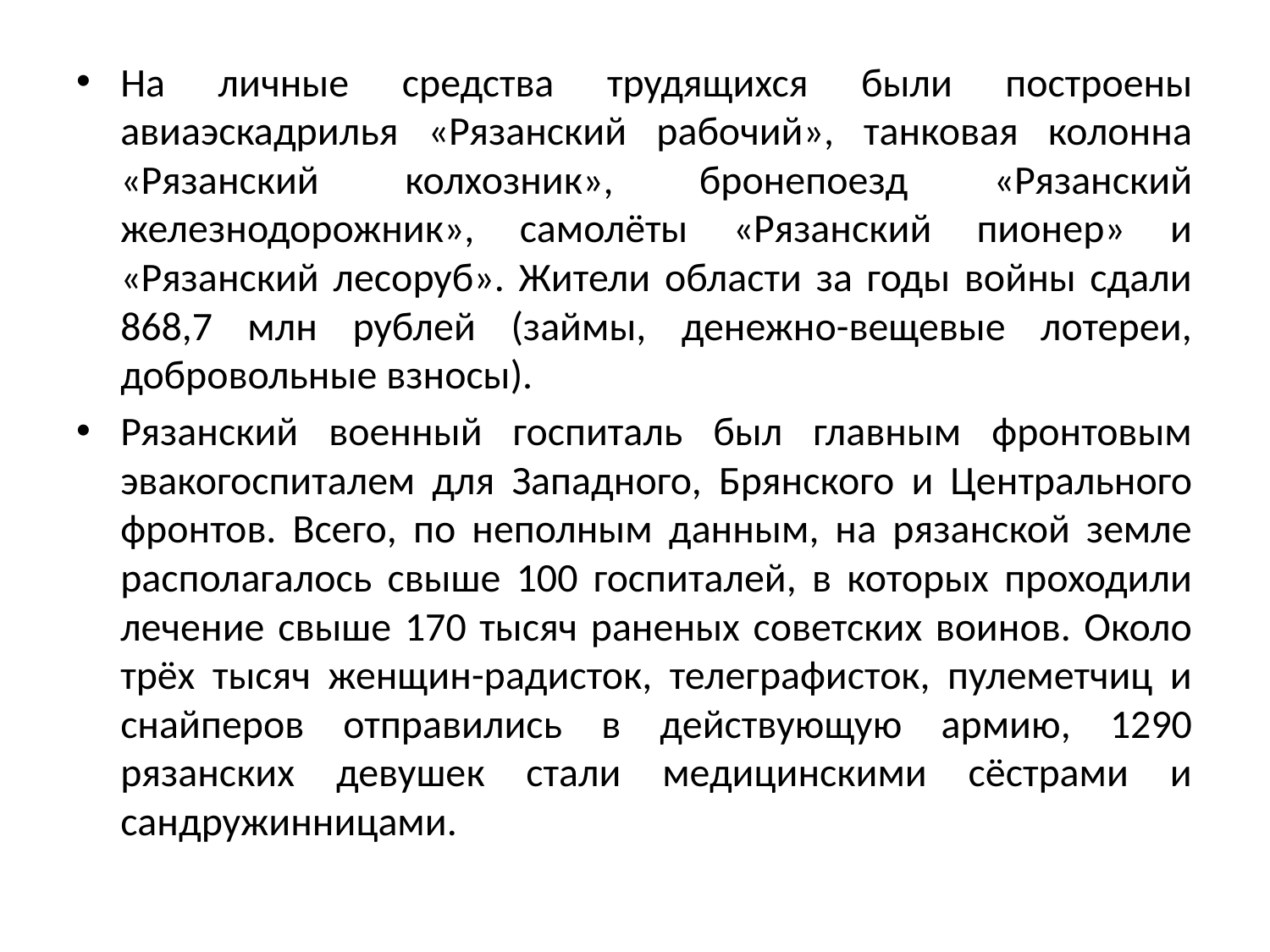

На личные средства трудящихся были построены авиаэскадрилья «Рязанский рабочий», танковая колонна «Рязанский колхозник», бронепоезд «Рязанский железнодорожник», самолёты «Рязанский пионер» и «Рязанский лесоруб». Жители области за годы войны сдали 868,7 млн рублей (займы, денежно-вещевые лотереи, добровольные взносы).
Рязанский военный госпиталь был главным фронтовым эвакогоспиталем для Западного, Брянского и Центрального фронтов. Всего, по неполным данным, на рязанской земле располагалось свыше 100 госпиталей, в которых проходили лечение свыше 170 тысяч раненых советских воинов. Около трёх тысяч женщин-радисток, телеграфисток, пулеметчиц и снайперов отправились в действующую армию, 1290 рязанских девушек стали медицинскими сёстрами и сандружинницами.